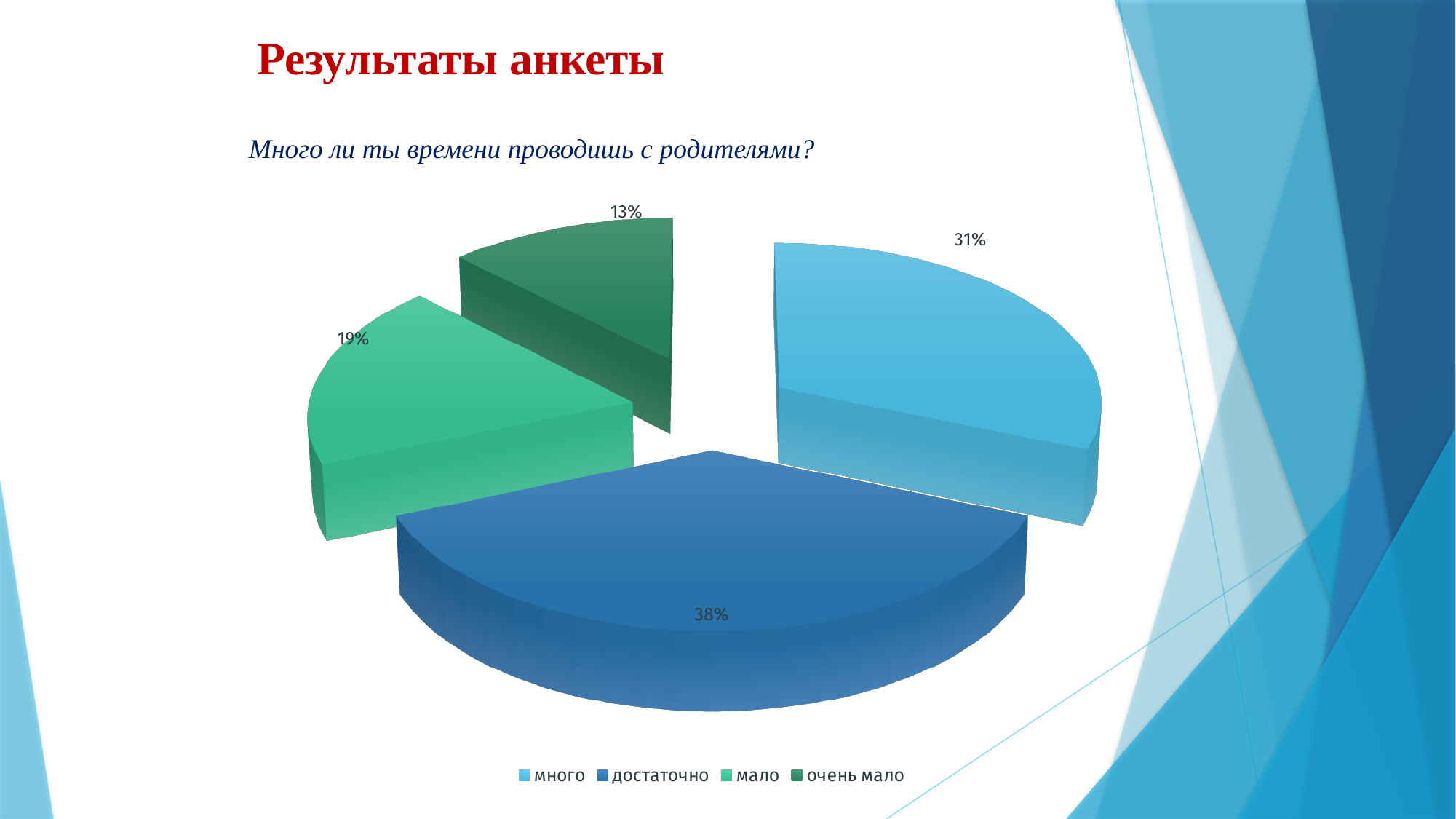

# Результаты анкеты
Много ли ты времени проводишь с родителями?

[unsupported chart]